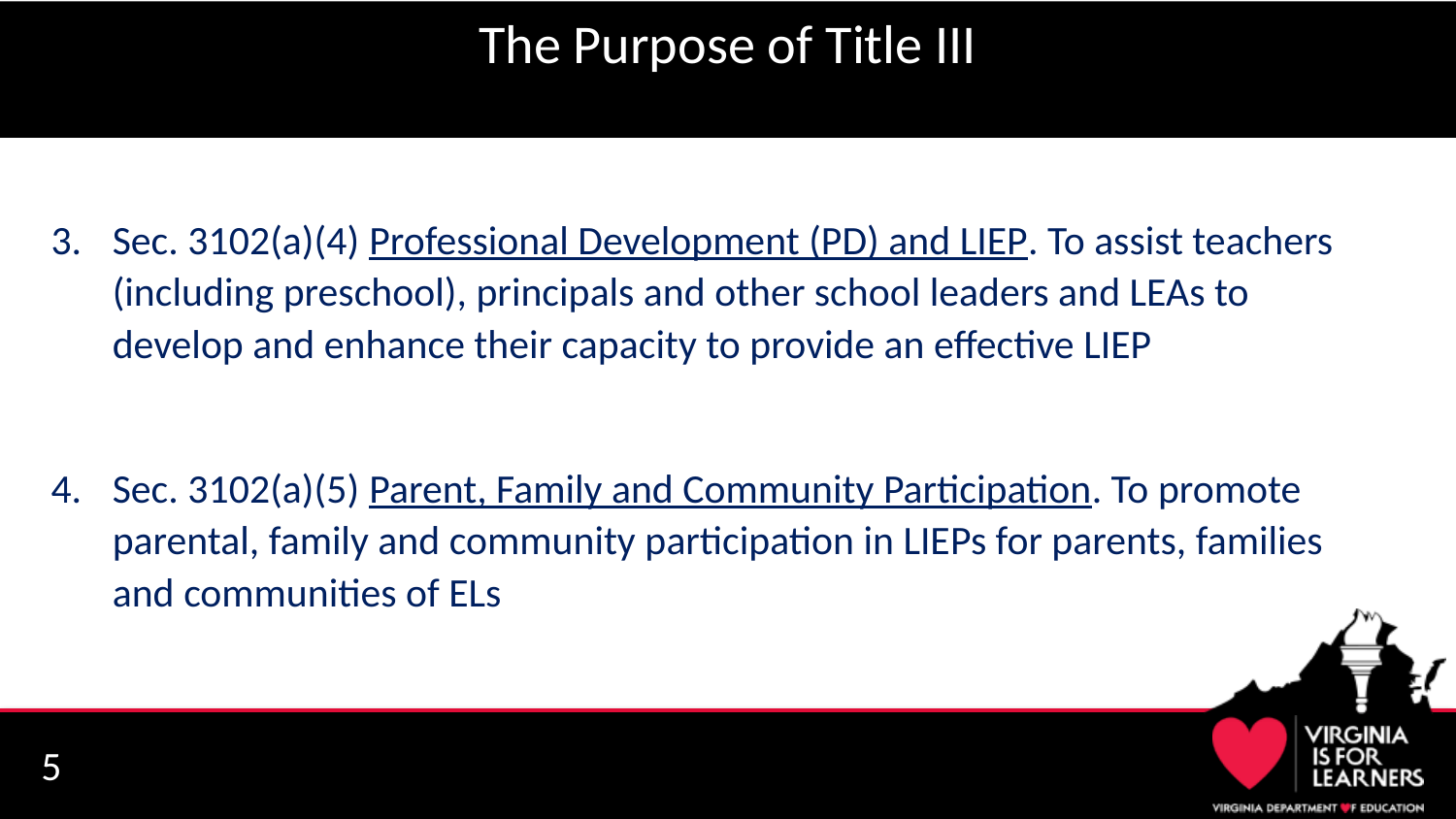

# The Purpose of Title III
Sec. 3102(a)(4) Professional Development (PD) and LIEP. To assist teachers (including preschool), principals and other school leaders and LEAs to develop and enhance their capacity to provide an effective LIEP

Sec. 3102(a)(5) Parent, Family and Community Participation. To promote parental, family and community participation in LIEPs for parents, families and communities of ELs